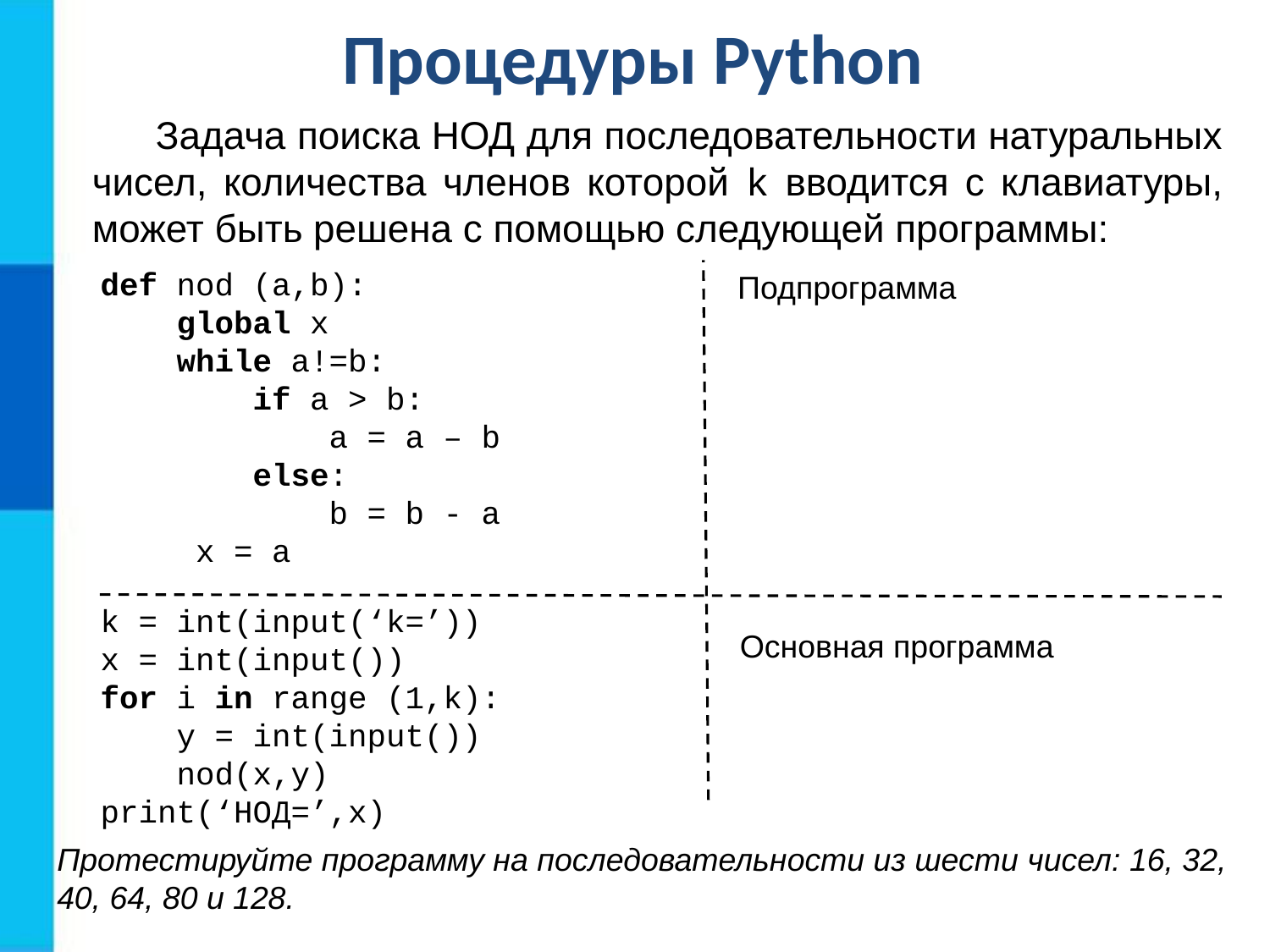

Процедуры Python
Задача поиска НОД для последовательности натуральных чисел, количества членов которой k вводится с клавиатуры, может быть решена с помощью следующей программы:
def nod (a,b):
    global x
    while a!=b:
        if a > b:
            a = a – b
        else:
            b = b - a
     x = a
Подпрограмма
k = int(input(‘k=’))
x = int(input())
for i in range (1,k):
    y = int(input())
    nod(x,y)
print(‘НОД=’,x)
Основная программа
Протестируйте программу на последовательности из шести чисел: 16, 32, 40, 64, 80 и 128.